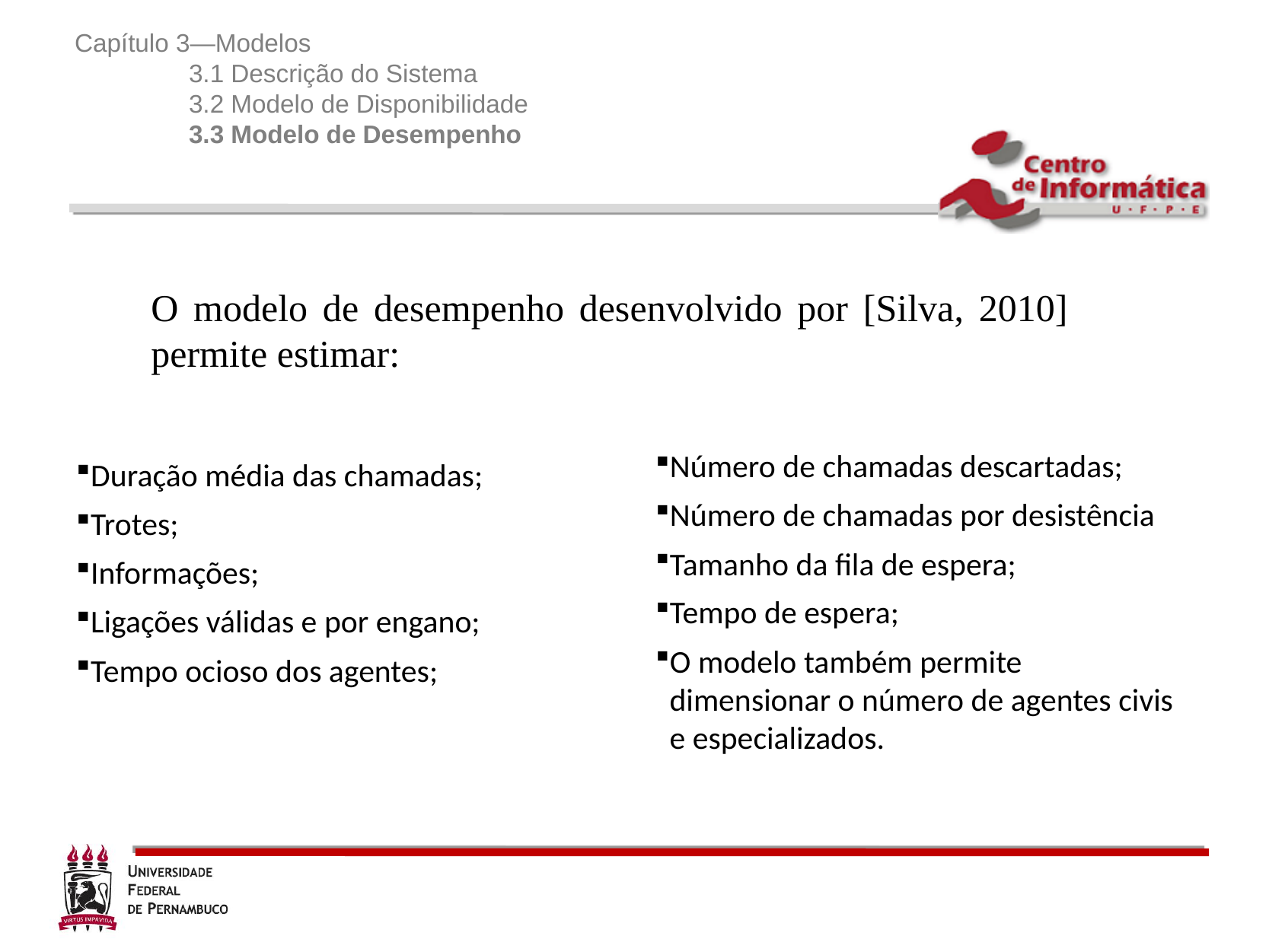

# Capítulo 3—Modelos 3.1 Descrição do Sistema 3.2 Modelo de Disponibilidade 3.3 Modelo de Desempenho
O modelo de desempenho desenvolvido por [Silva, 2010] permite estimar:
Número de chamadas descartadas;
Número de chamadas por desistência
Tamanho da fila de espera;
Tempo de espera;
O modelo também permite dimensionar o número de agentes civis e especializados.
Duração média das chamadas;
Trotes;
Informações;
Ligações válidas e por engano;
Tempo ocioso dos agentes;